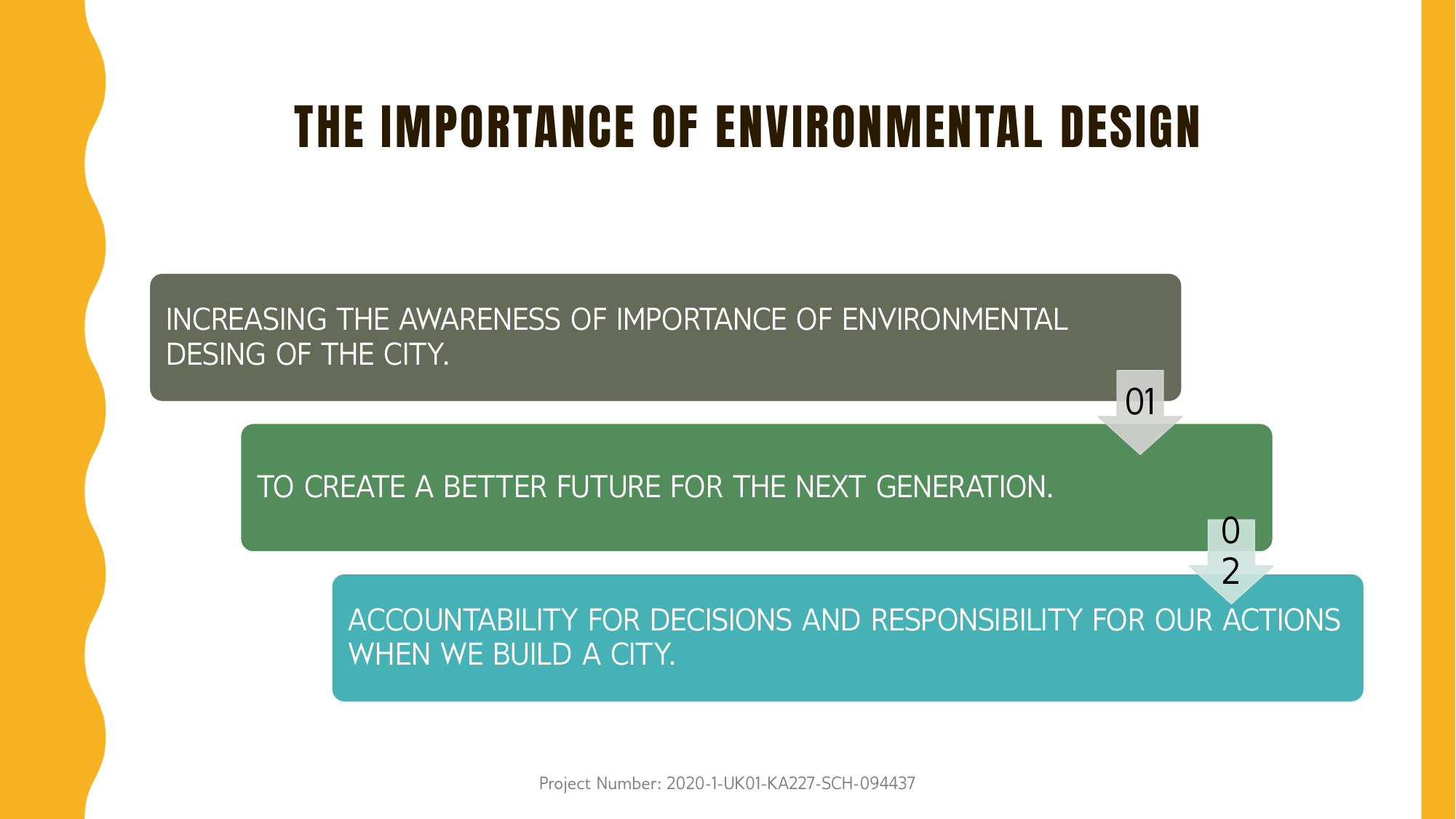

# the importance of environmental design
Increasing the awareness of importance of ENVIRONMENTAL DESING OF THE CITY.
To create a better future for the next generation.
Accountability for decisions and responsibility for our actions WHEN WE BUILD A CITY.
01
02
Project Number: 2020-1-UK01-KA227-SCH-094437